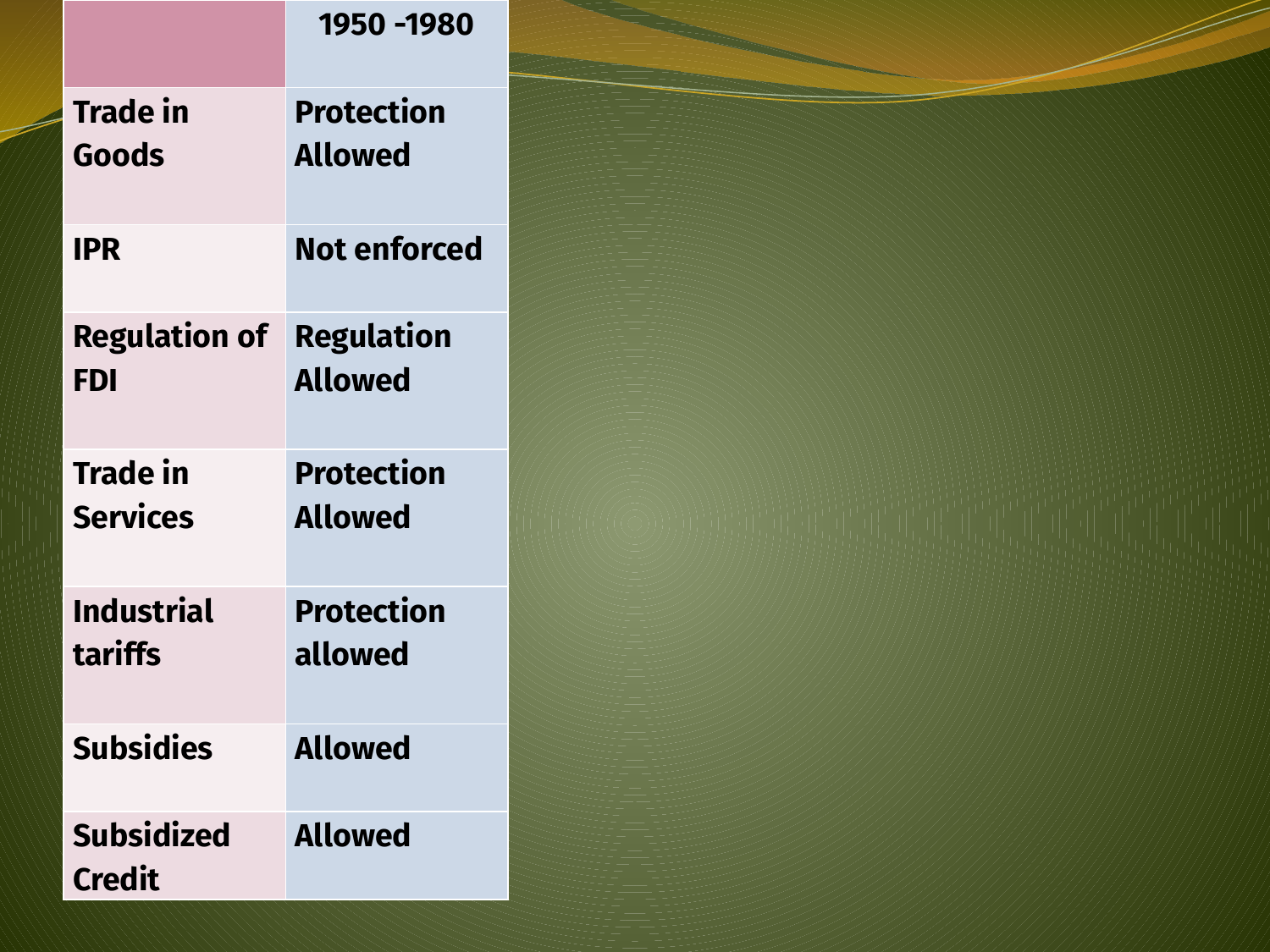

|  | 1950 -1980 |
| --- | --- |
| Trade in Goods | Protection Allowed |
| IPR | Not enforced |
| Regulation of FDI | Regulation Allowed |
| Trade in Services | Protection Allowed |
| Industrial tariffs | Protection allowed |
| Subsidies | Allowed |
| Subsidized Credit | Allowed |
#